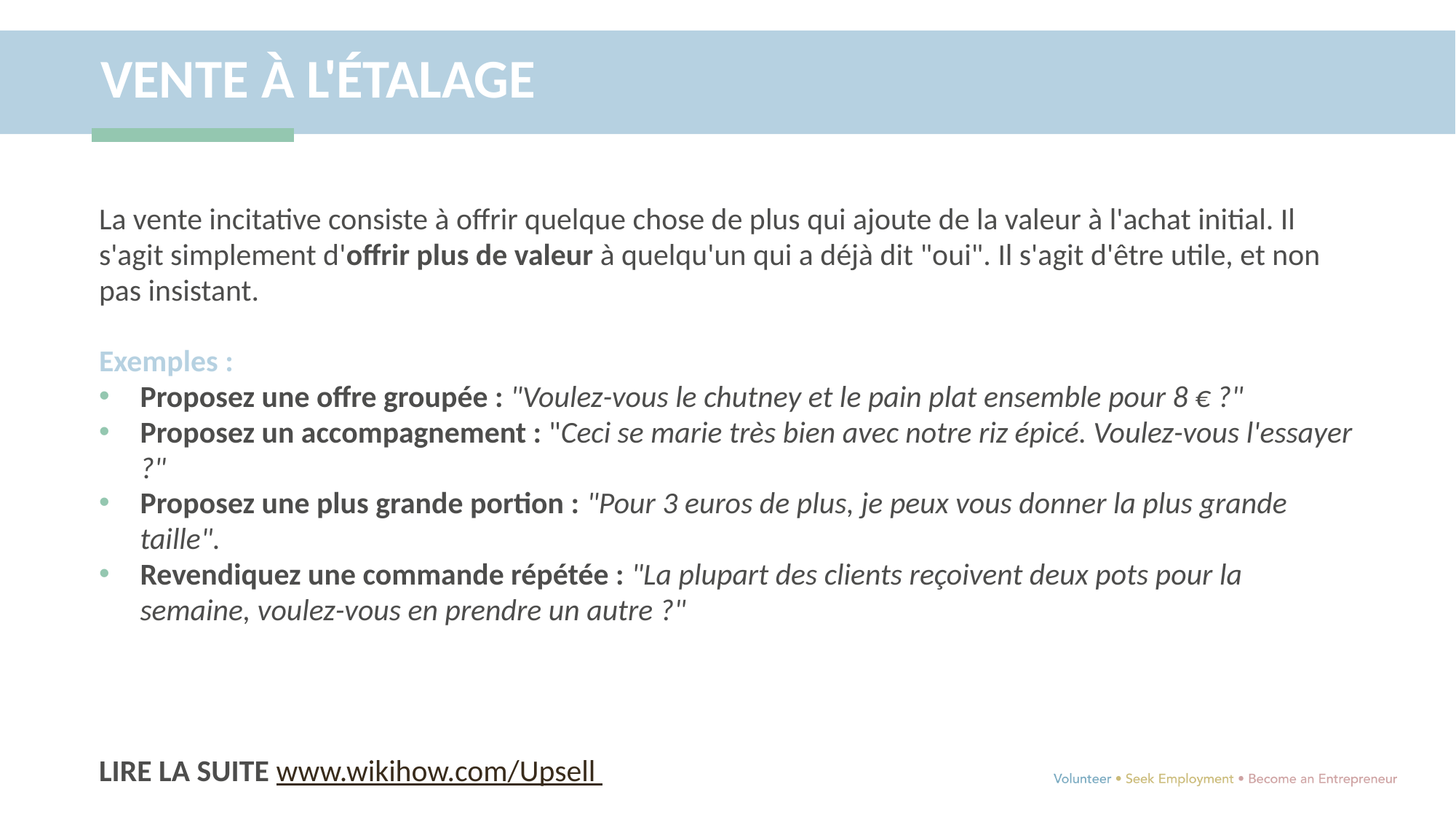

VENTE À L'ÉTALAGE
La vente incitative consiste à offrir quelque chose de plus qui ajoute de la valeur à l'achat initial. Il s'agit simplement d'offrir plus de valeur à quelqu'un qui a déjà dit "oui". Il s'agit d'être utile, et non pas insistant.

Exemples :
Proposez une offre groupée : "Voulez-vous le chutney et le pain plat ensemble pour 8 € ?"
Proposez un accompagnement : "Ceci se marie très bien avec notre riz épicé. Voulez-vous l'essayer ?"
Proposez une plus grande portion : "Pour 3 euros de plus, je peux vous donner la plus grande taille".
Revendiquez une commande répétée : "La plupart des clients reçoivent deux pots pour la semaine, voulez-vous en prendre un autre ?"

LIRE LA SUITE www.wikihow.com/Upsell